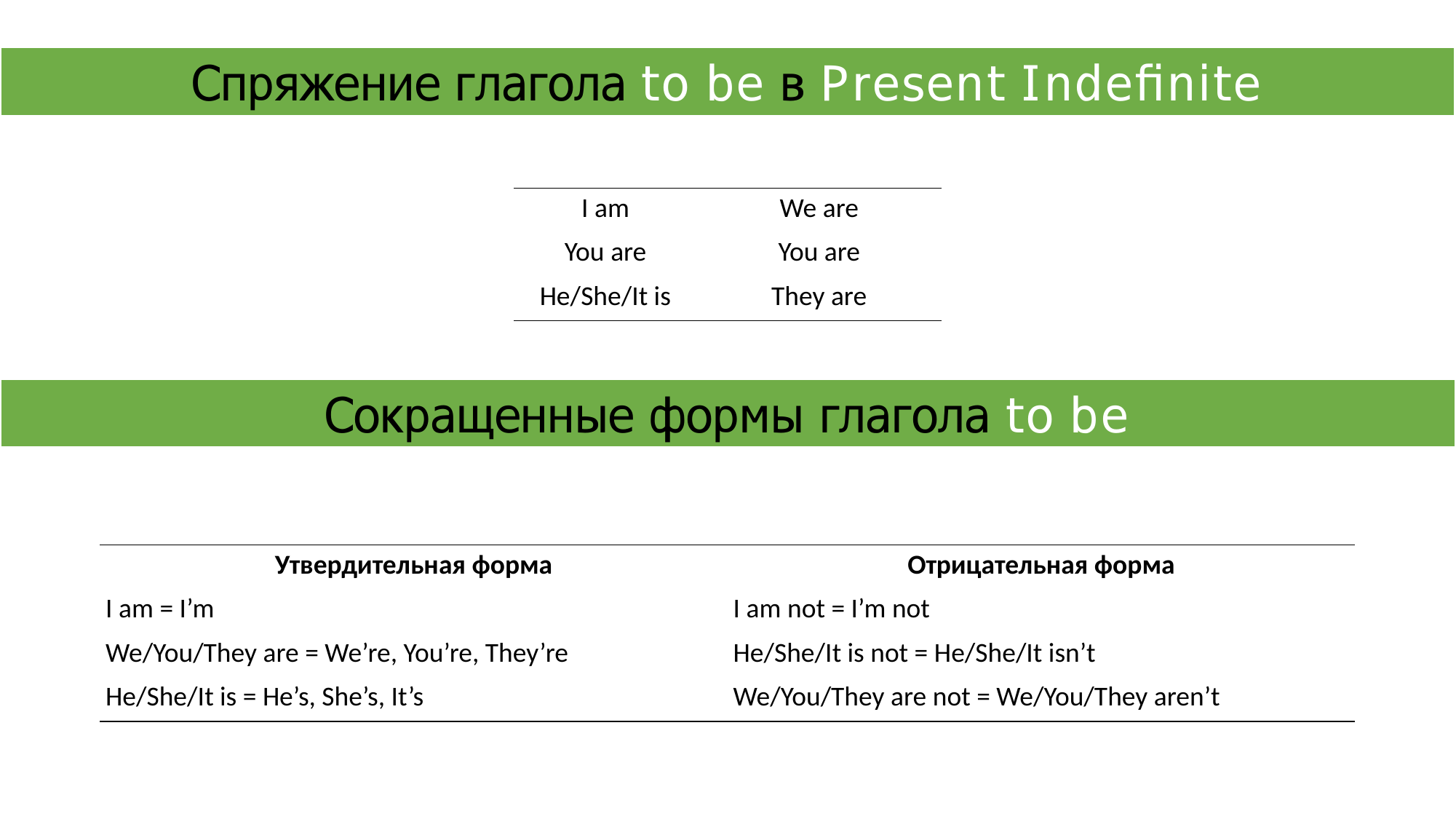

Спряжение глагола to be в Present Indefinite

| I am | We are |
| --- | --- |
| You are | You are |
| He/She/It is | They are |
Сокращенные формы глагола to be
| Утвердительная форма | Отрицательная форма |
| --- | --- |
| I am = I’m | I am not = I’m not |
| We/You/They are = We’re, You’re, They’re | He/She/It is not = He/She/It isn’t |
| He/She/It is = He’s, She’s, It’s | We/You/They are not = We/You/They aren’t |